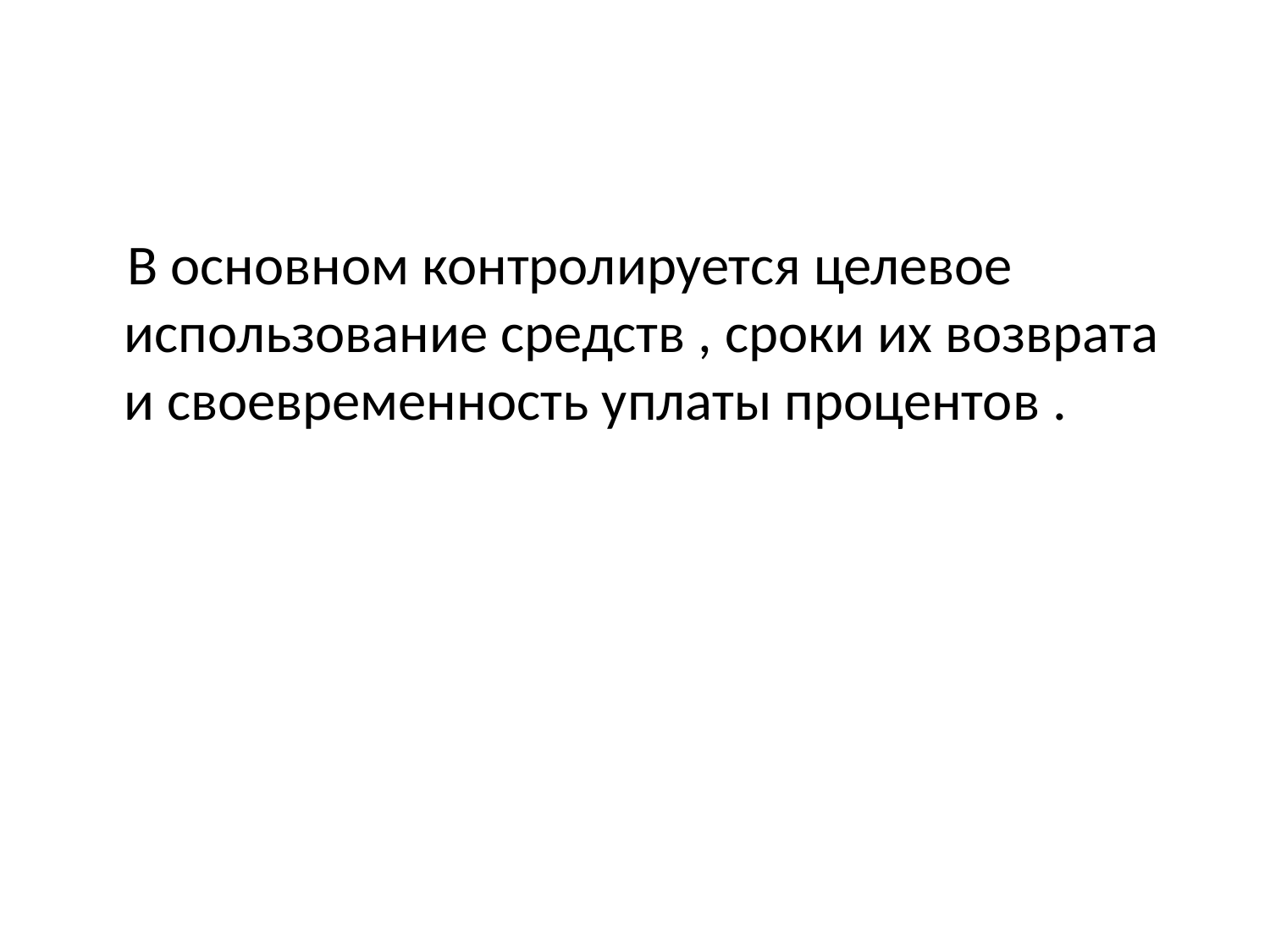

#
    В основном контролируется целевое использование средств , сроки их возврата и своевременность уплаты процентов .